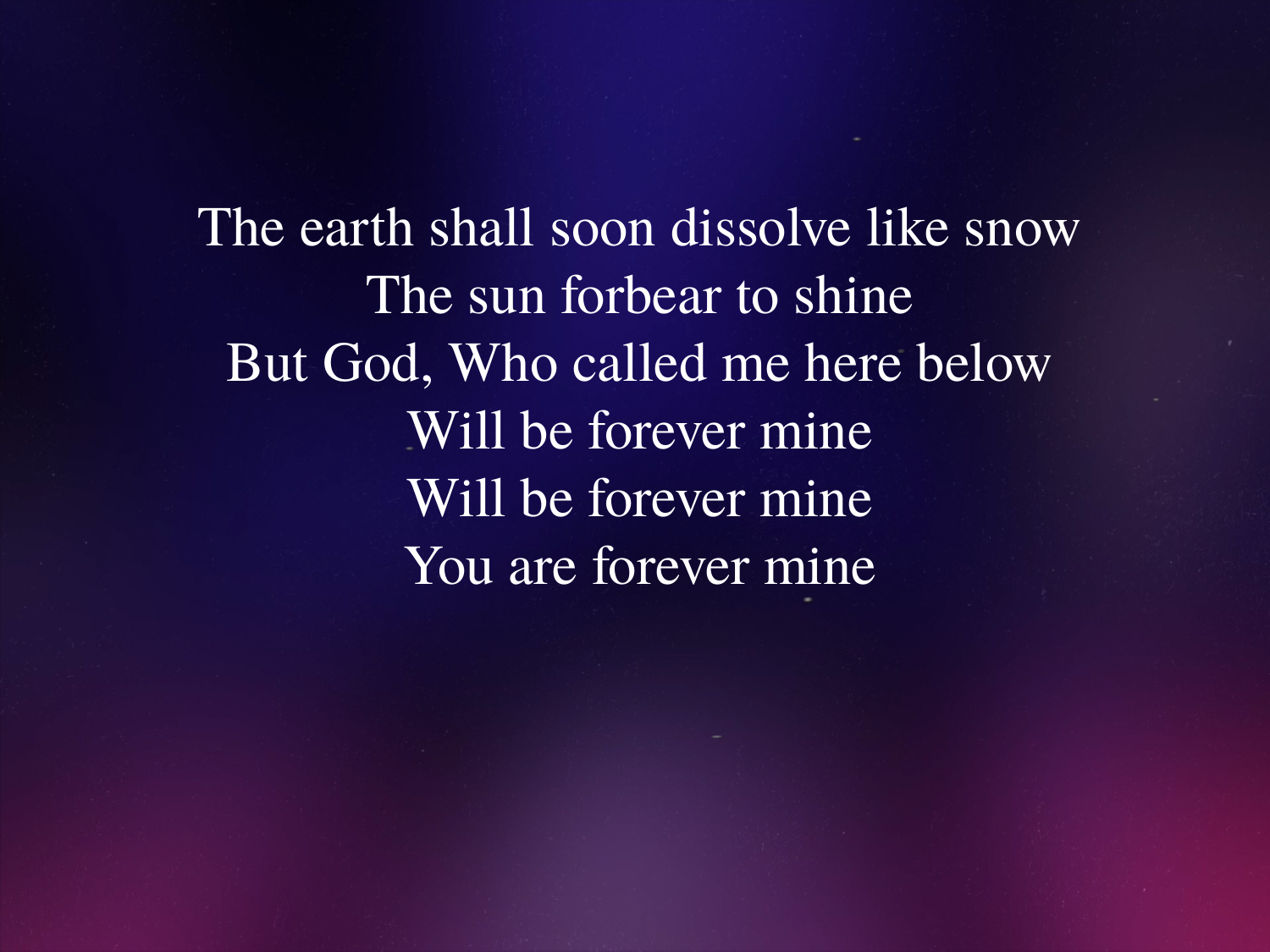

# The earth shall soon dissolve like snow The sun forbear to shine But God, Who called me here below Will be forever mine Will be forever mine You are forever mine